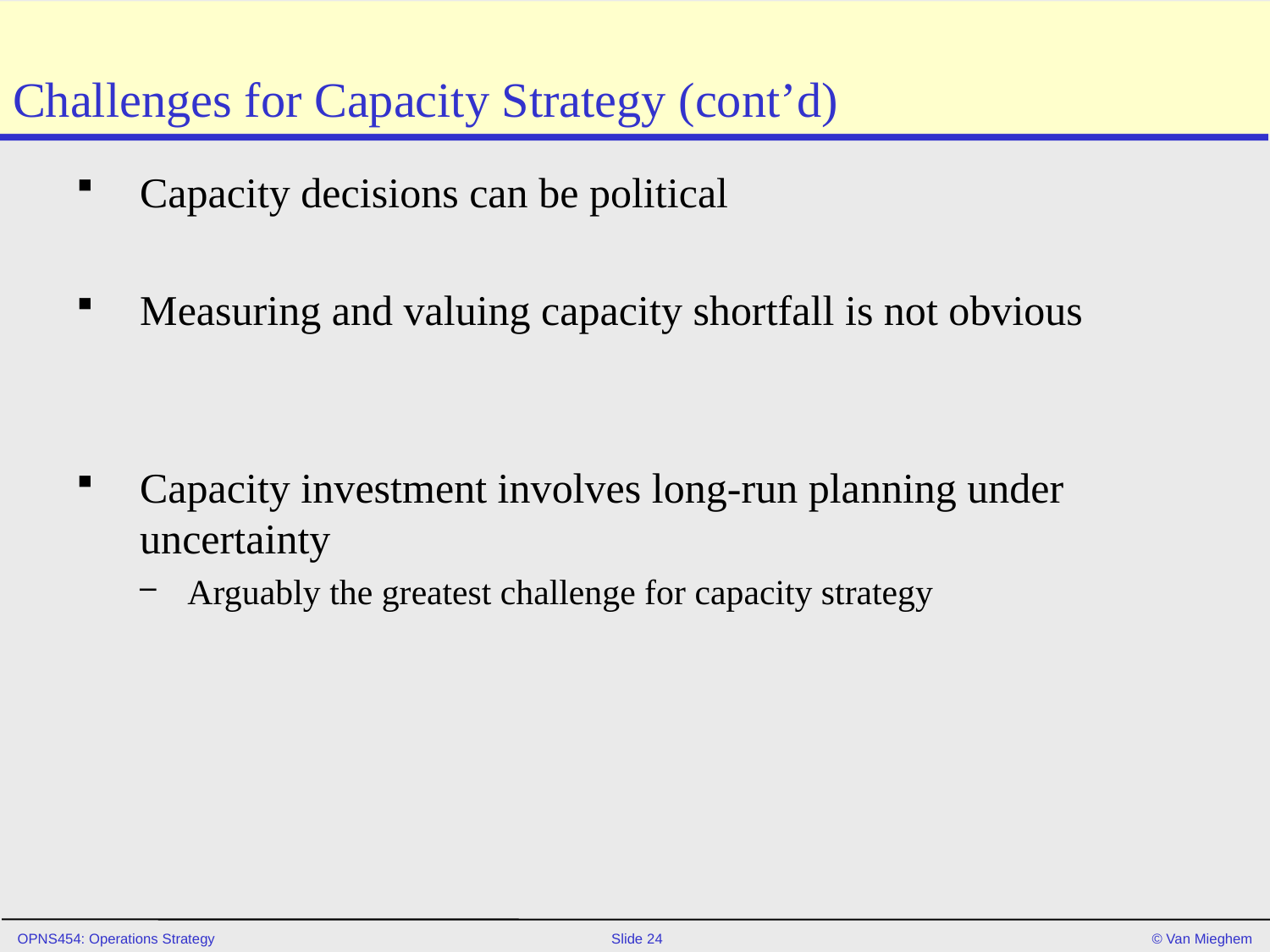

# Challenges for Capacity Strategy (cont’d)
Capacity decisions can be political

Measuring and valuing capacity shortfall is not obvious

Capacity investment involves long-run planning under uncertainty
Arguably the greatest challenge for capacity strategy